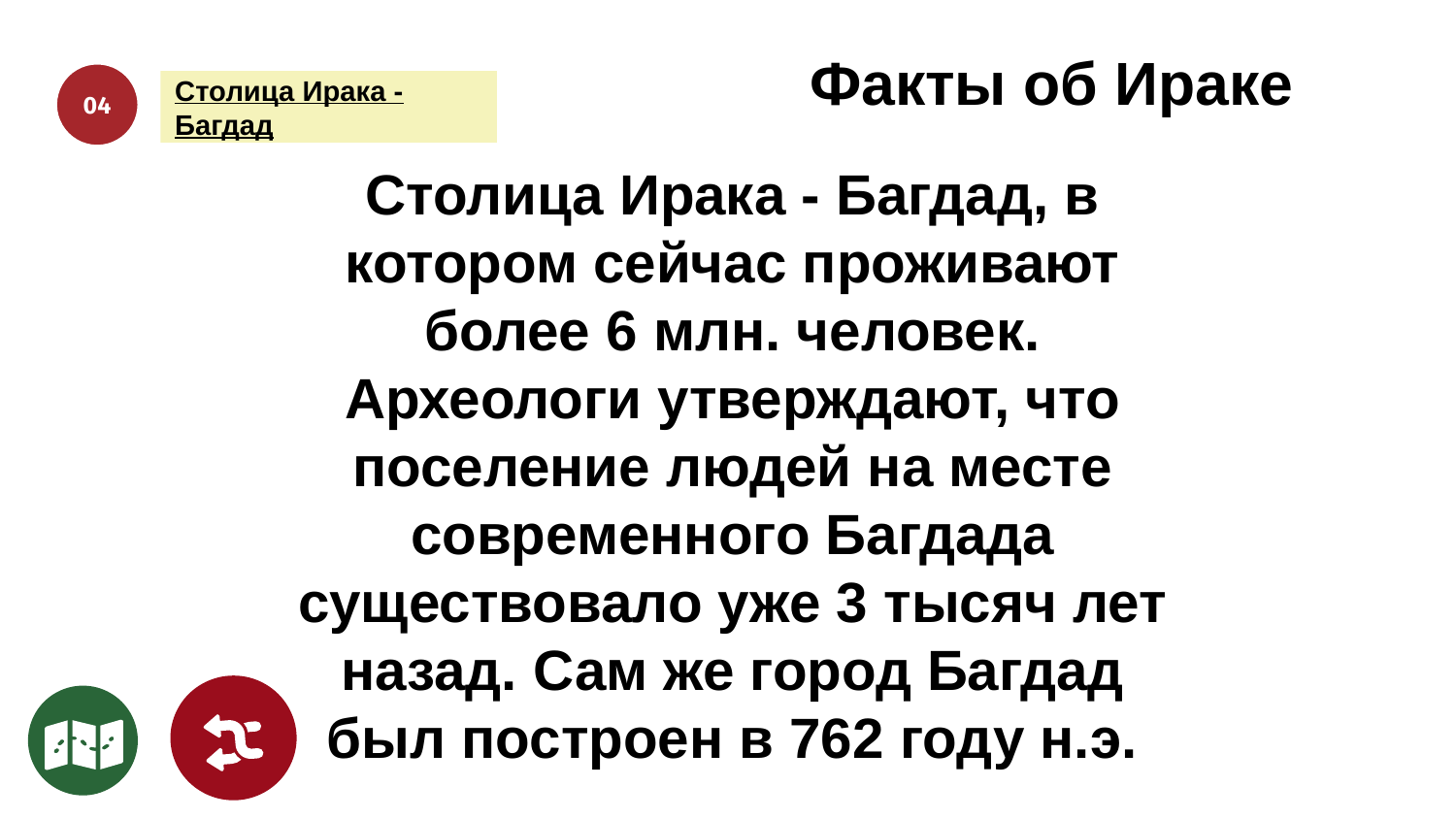

# Факты об Ираке

Столица Ирака - Багдад
04

Столица Ирака - Багдад, в котором сейчас проживают более 6 млн. человек. Археологи утверждают, что поселение людей на месте современного Багдада существовало уже 3 тысяч лет назад. Сам же город Багдад был построен в 762 году н.э.